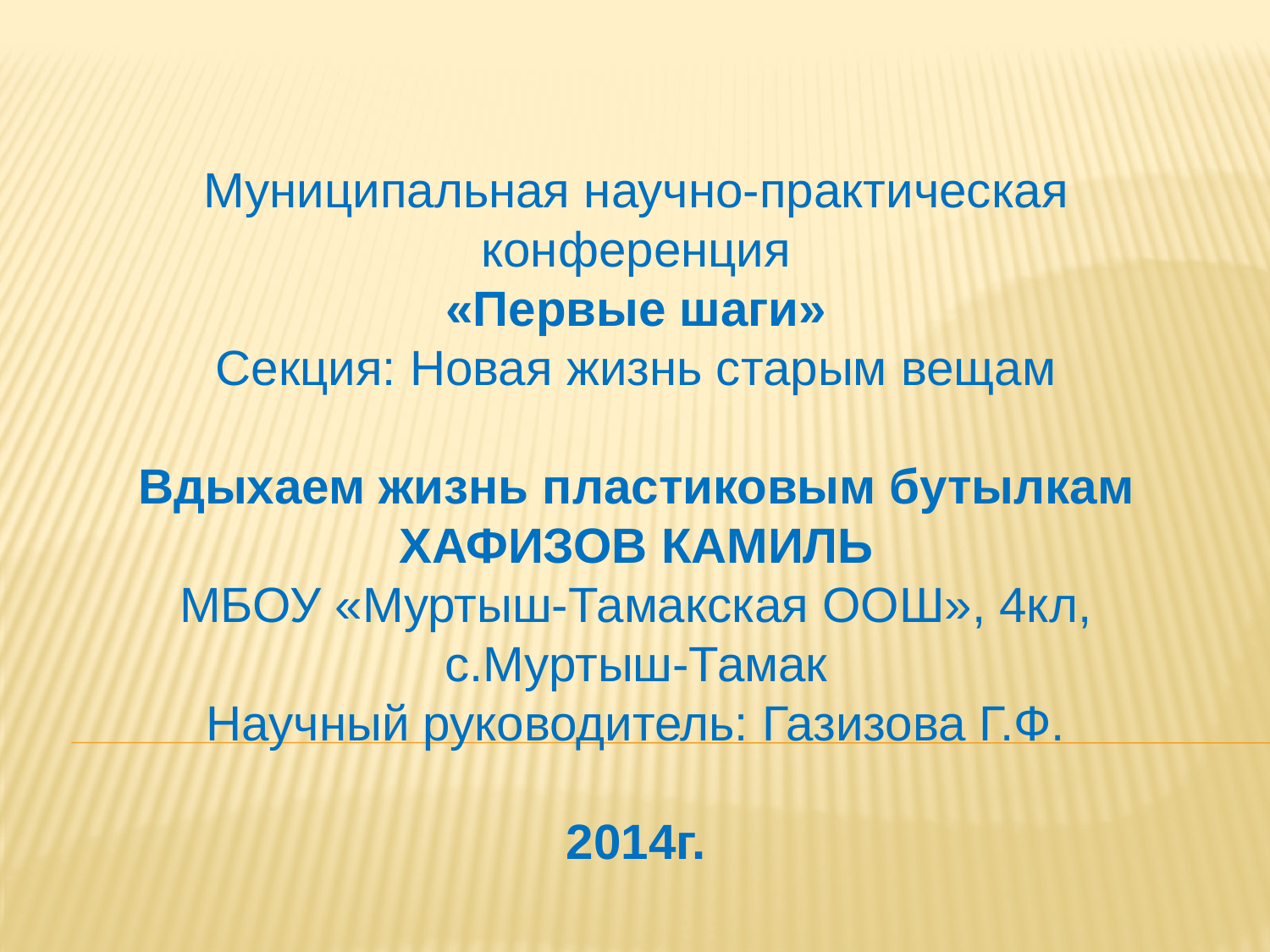

Муниципальная научно-практическая конференция
«Первые шаги»
Секция: Новая жизнь старым вещам

Вдыхаем жизнь пластиковым бутылкам
ХАФИЗОВ КАМИЛЬ
МБОУ «Муртыш-Тамакская ООШ», 4кл,
с.Муртыш-Тамак
Научный руководитель: Газизова Г.Ф.

2014г.